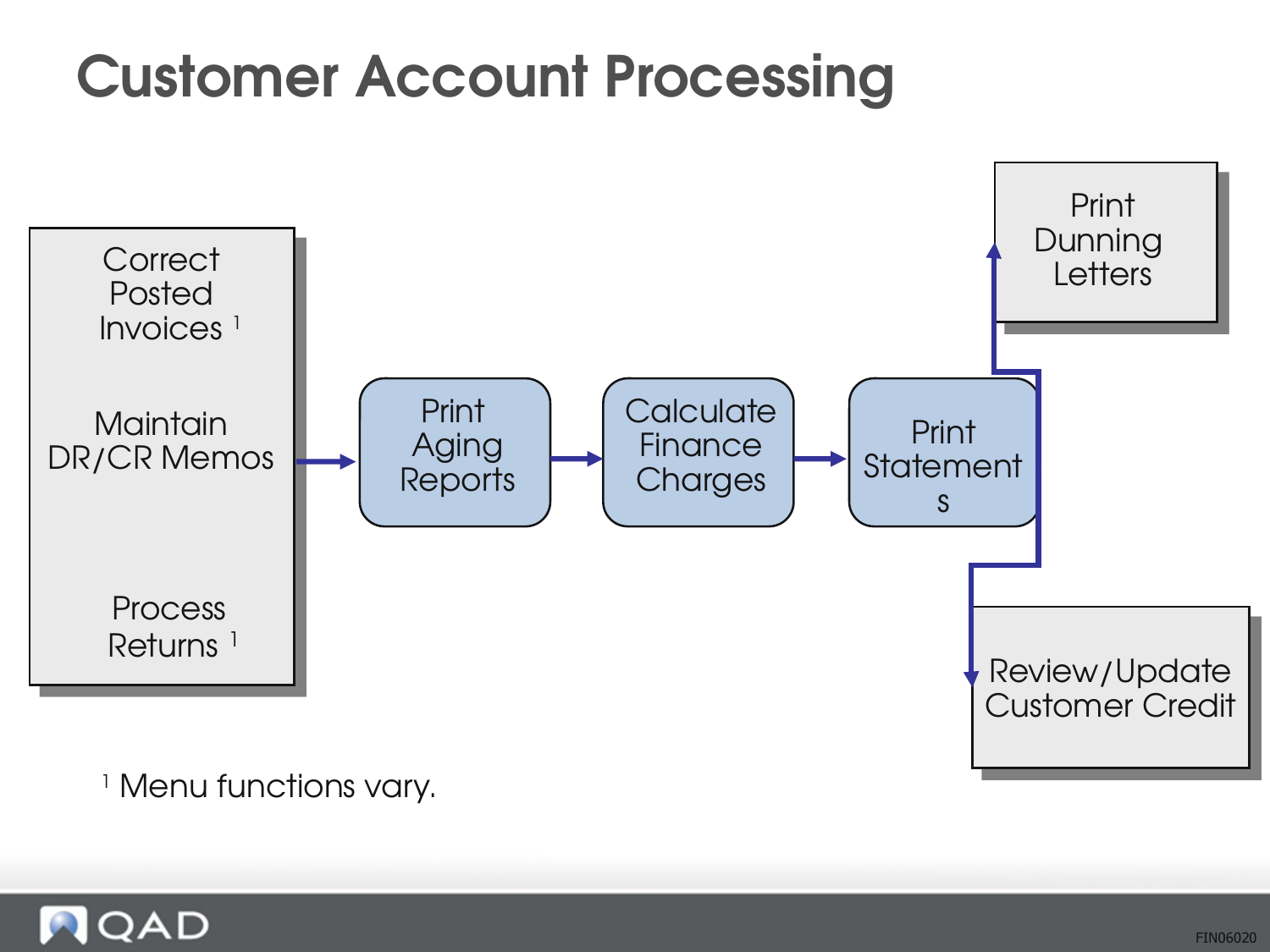

# Customer Account Processing

Print
Dunning
Letters

Correct
Posted
  Invoices 1

Print
Aging
Reports

Calculate
Finance
Charges

Print Statements
Maintain
DR/CR Memos

Process
 Returns 1

Review/Update
Customer Credit

1 Menu functions vary.
FIN06020